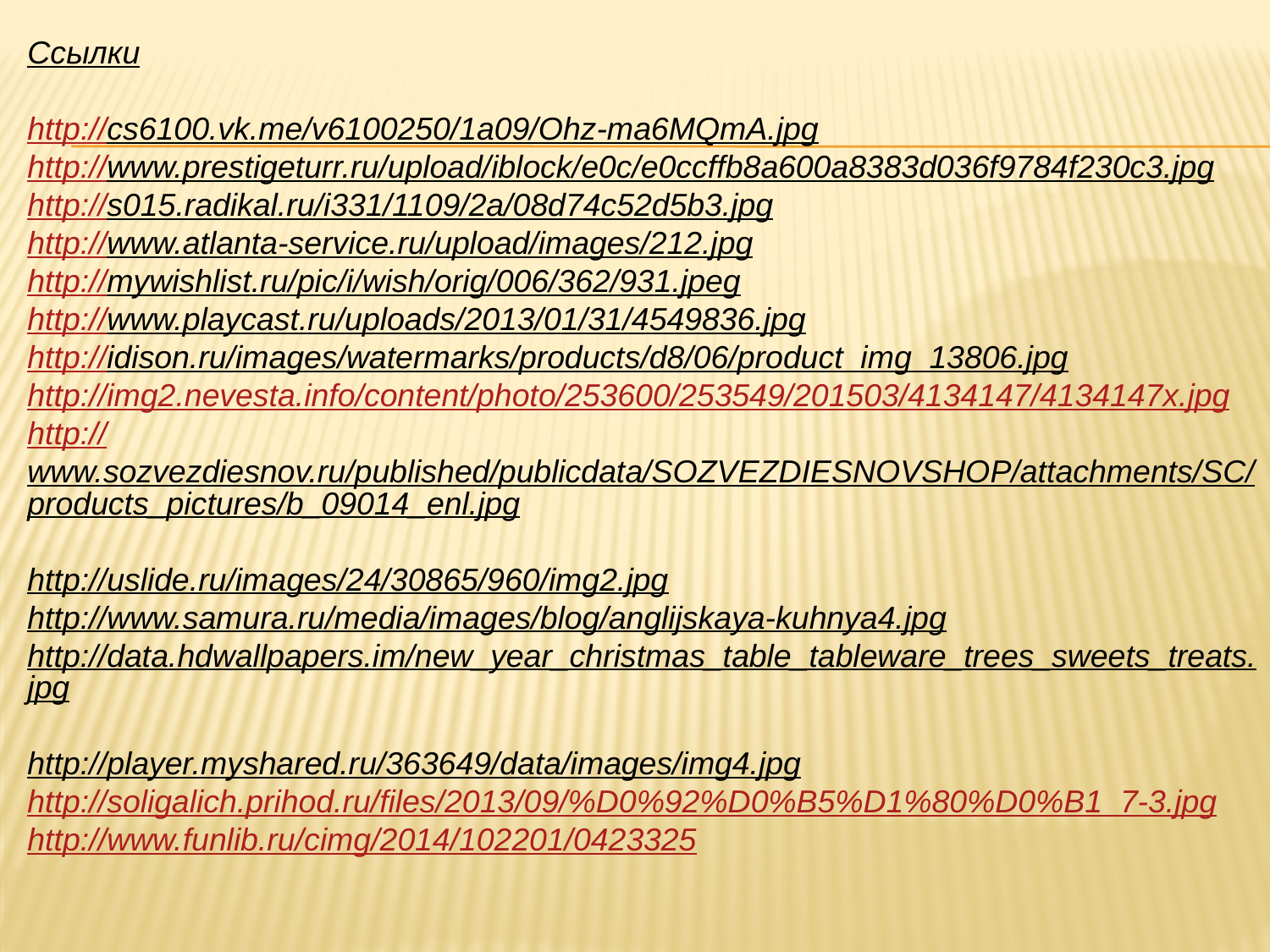

Ссылки

http://cs6100.vk.me/v6100250/1a09/Ohz-ma6MQmA.jpg
http://www.prestigeturr.ru/upload/iblock/e0c/e0ccffb8a600a8383d036f9784f230c3.jpg
http://s015.radikal.ru/i331/1109/2a/08d74c52d5b3.jpg
http://www.atlanta-service.ru/upload/images/212.jpg
http://mywishlist.ru/pic/i/wish/orig/006/362/931.jpeg
http://www.playcast.ru/uploads/2013/01/31/4549836.jpg
http://idison.ru/images/watermarks/products/d8/06/product_img_13806.jpg
http://img2.nevesta.info/content/photo/253600/253549/201503/4134147/4134147x.jpg
http://www.sozvezdiesnov.ru/published/publicdata/SOZVEZDIESNOVSHOP/attachments/SC/products_pictures/b_09014_enl.jpg
http://uslide.ru/images/24/30865/960/img2.jpg
http://www.samura.ru/media/images/blog/anglijskaya-kuhnya4.jpg
http://data.hdwallpapers.im/new_year_christmas_table_tableware_trees_sweets_treats.jpg
http://player.myshared.ru/363649/data/images/img4.jpg
http://soligalich.prihod.ru/files/2013/09/%D0%92%D0%B5%D1%80%D0%B1_7-3.jpg
http://www.funlib.ru/cimg/2014/102201/0423325